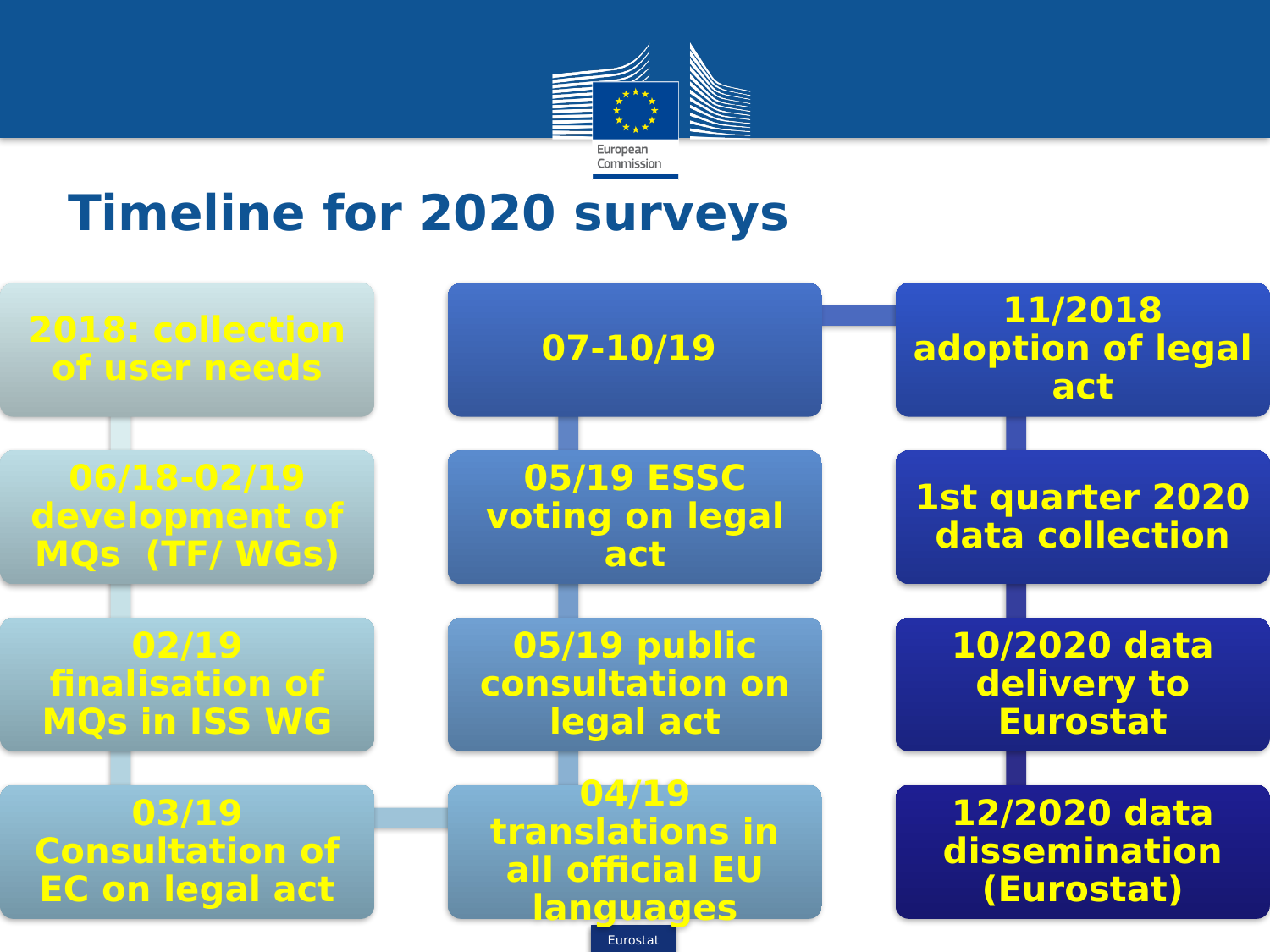

# Timeline for 2020 surveys
2018: collection of user needs
06/18-02/19 development of MQs  (TF/ WGs)
02/19 finalisation of MQs in ISS WG
03/19 Consultation of EC on legal act
04/19 translations in all official EU languages
05/19 public consultation on legal act
05/19 ESSC voting on legal act
07-10/19
11/2018 adoption of legal act
1st quarter 2020 data collection
10/2020 data delivery to Eurostat
12/2020 data dissemination (Eurostat)
3